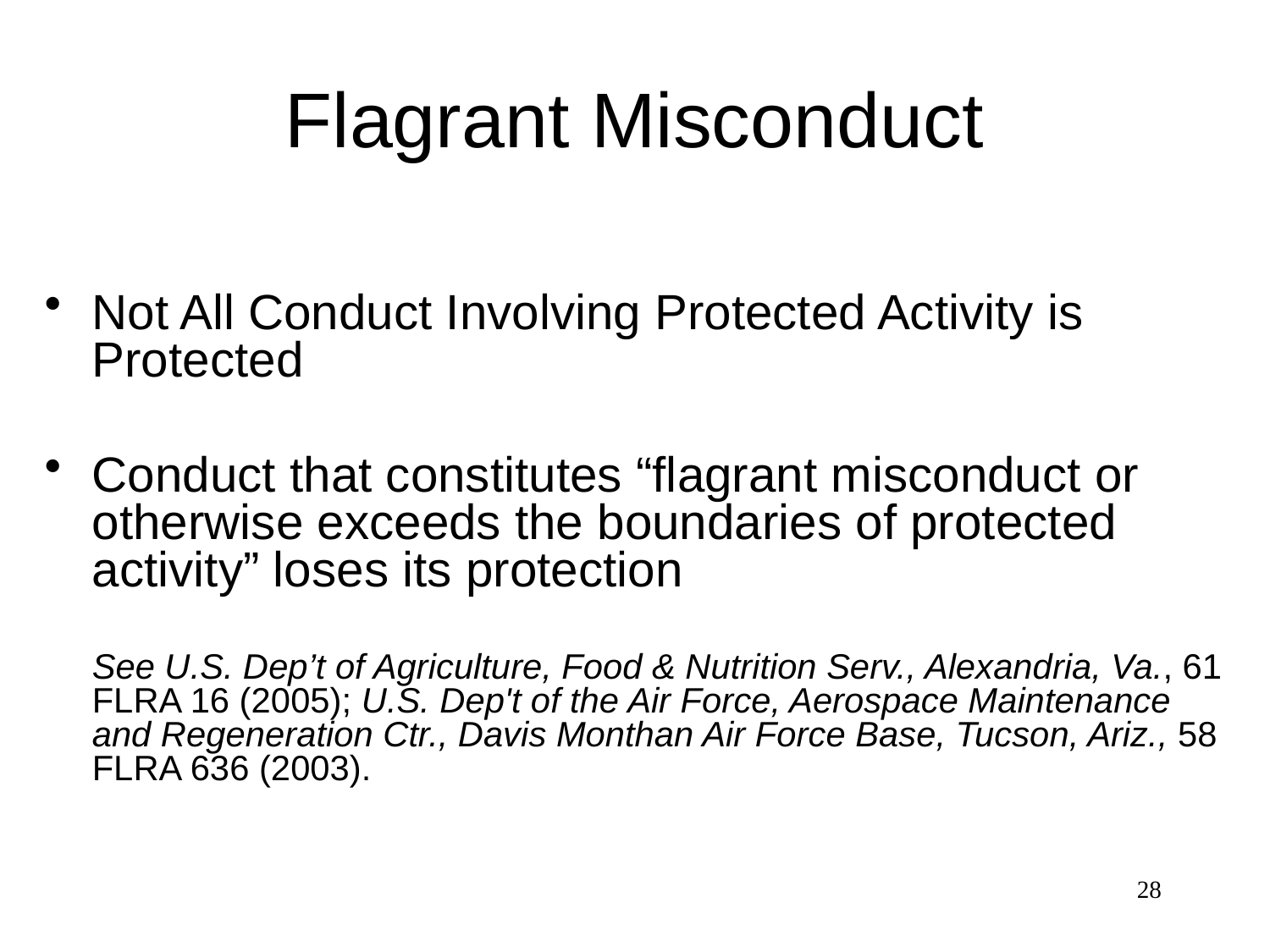

# Flagrant Misconduct
Not All Conduct Involving Protected Activity is Protected

Conduct that constitutes “flagrant misconduct or otherwise exceeds the boundaries of protected activity” loses its protection

	See U.S. Dep’t of Agriculture, Food & Nutrition Serv., Alexandria, Va., 61 FLRA 16 (2005); U.S. Dep't of the Air Force, Aerospace Maintenance and Regeneration Ctr., Davis Monthan Air Force Base, Tucson, Ariz., 58 FLRA 636 (2003).
28